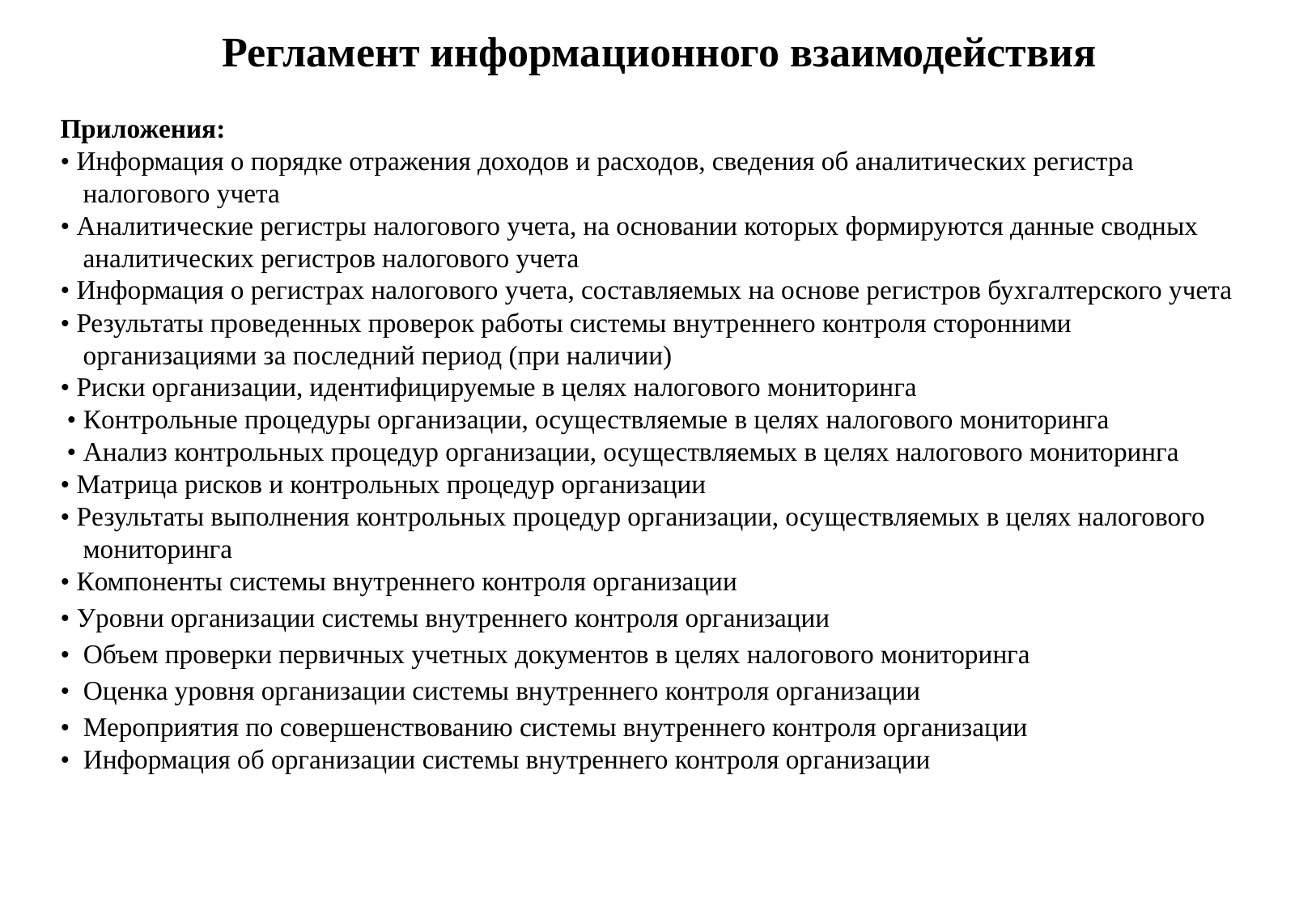

Регламент информационного взаимодействия
Приложения:
• Информация о порядке отражения доходов и расходов, сведения об аналитических регистра налогового учета
• Аналитические регистры налогового учета, на основании которых формируются данные сводных аналитических регистров налогового учета
• Информация о регистрах налогового учета, составляемых на основе регистров бухгалтерского учета
• Результаты проведенных проверок работы системы внутреннего контроля сторонними организациями за последний период (при наличии)
• Риски организации, идентифицируемые в целях налогового мониторинга
 • Контрольные процедуры организации, осуществляемые в целях налогового мониторинга
 • Анализ контрольных процедур организации, осуществляемых в целях налогового мониторинга
• Матрица рисков и контрольных процедур организации
• Результаты выполнения контрольных процедур организации, осуществляемых в целях налогового мониторинга
• Компоненты системы внутреннего контроля организации
• Уровни организации системы внутреннего контроля организации
•  Объем проверки первичных учетных документов в целях налогового мониторинга
•  Оценка уровня организации системы внутреннего контроля организации
•  Мероприятия по совершенствованию системы внутреннего контроля организации
•  Информация об организации системы внутреннего контроля организации